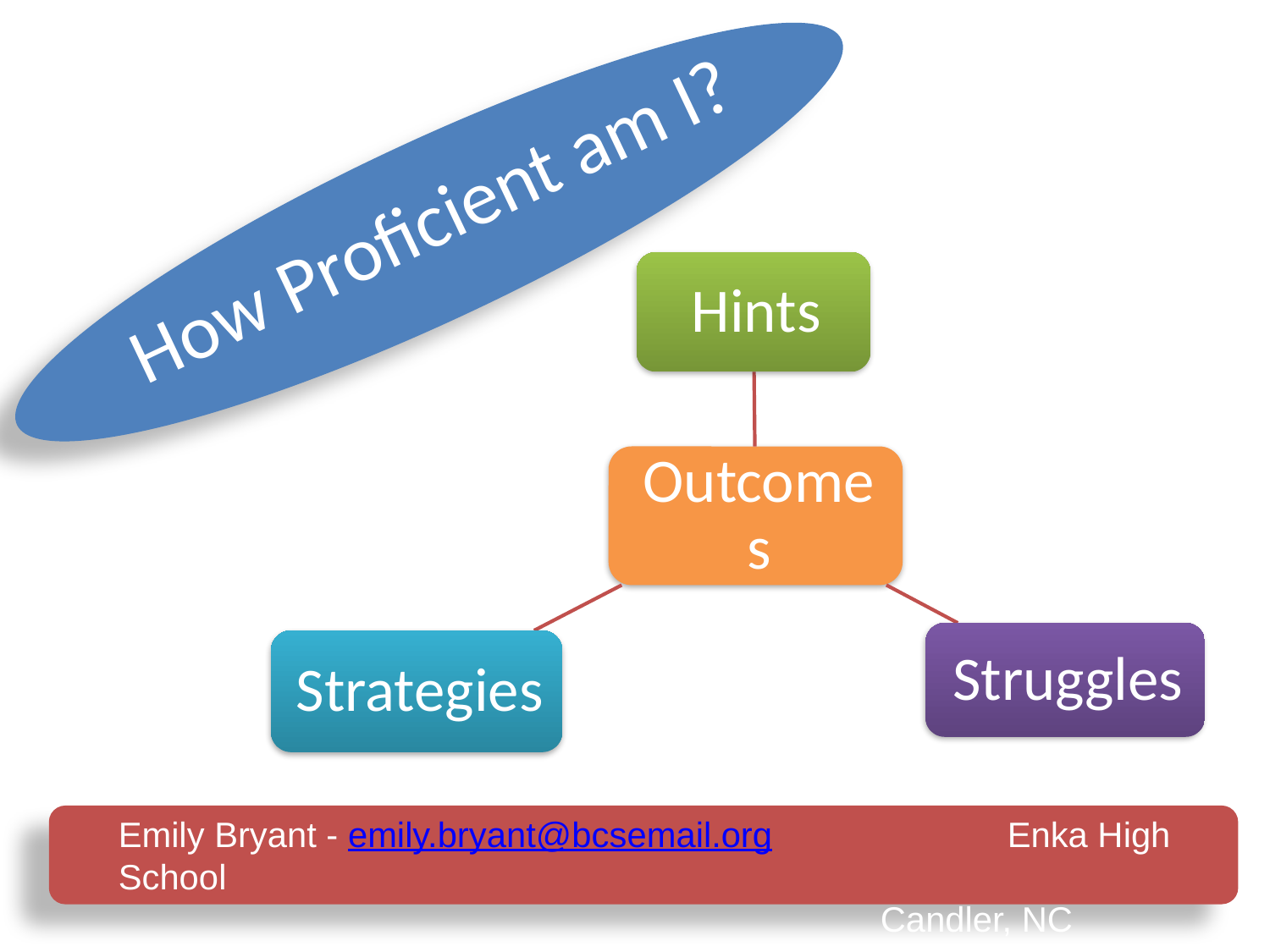

# How Proficient am I?

Outcomes
Hints
Struggles
Strategies

Emily Bryant - emily.bryant@bcsemail.org 		Enka High School
						Candler, NC